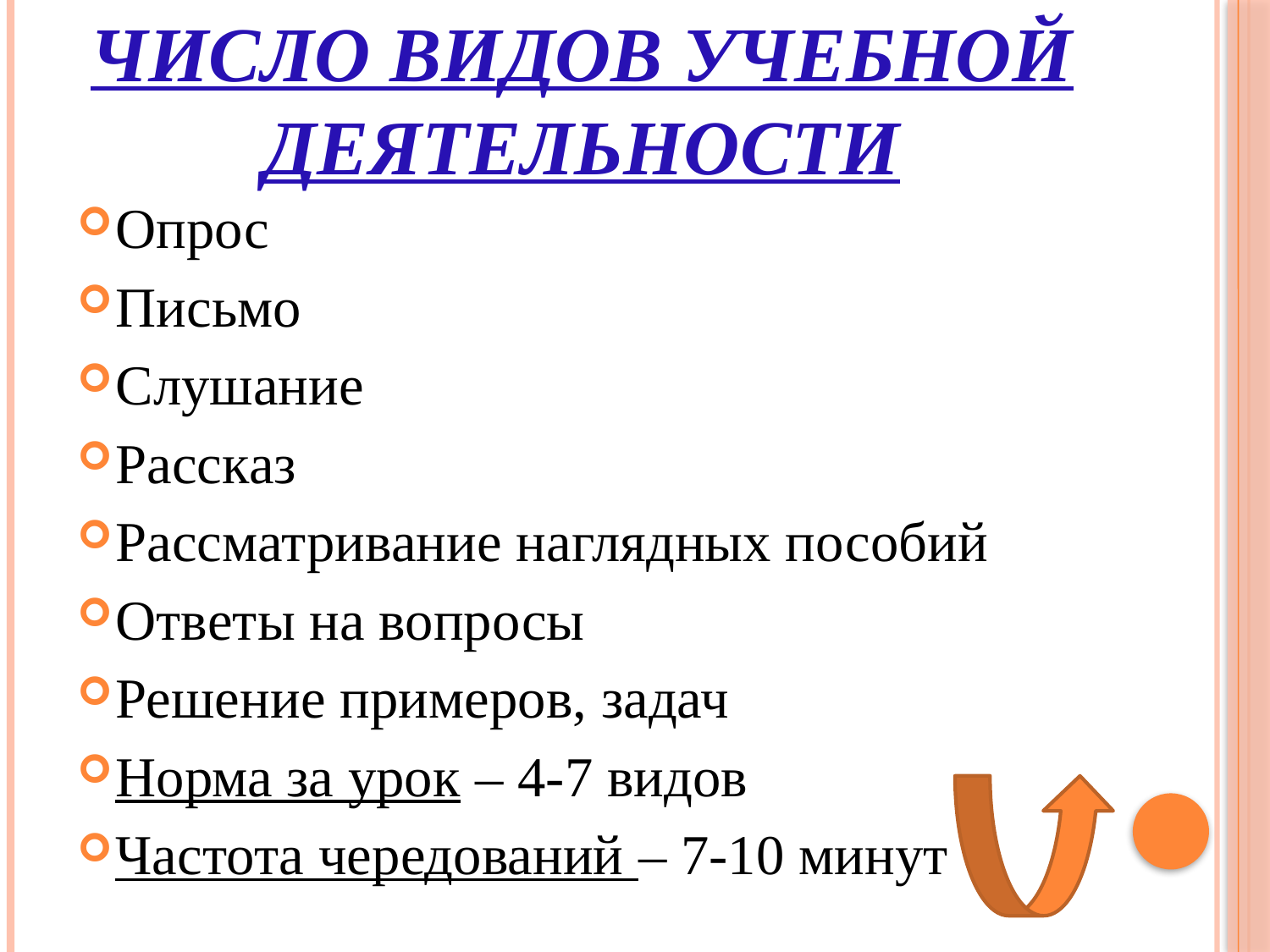

# Число видов учебной деятельности
Опрос
Письмо
Слушание
Рассказ
Рассматривание наглядных пособий
Ответы на вопросы
Решение примеров, задач
Норма за урок – 4-7 видов
Частота чередований – 7-10 минут